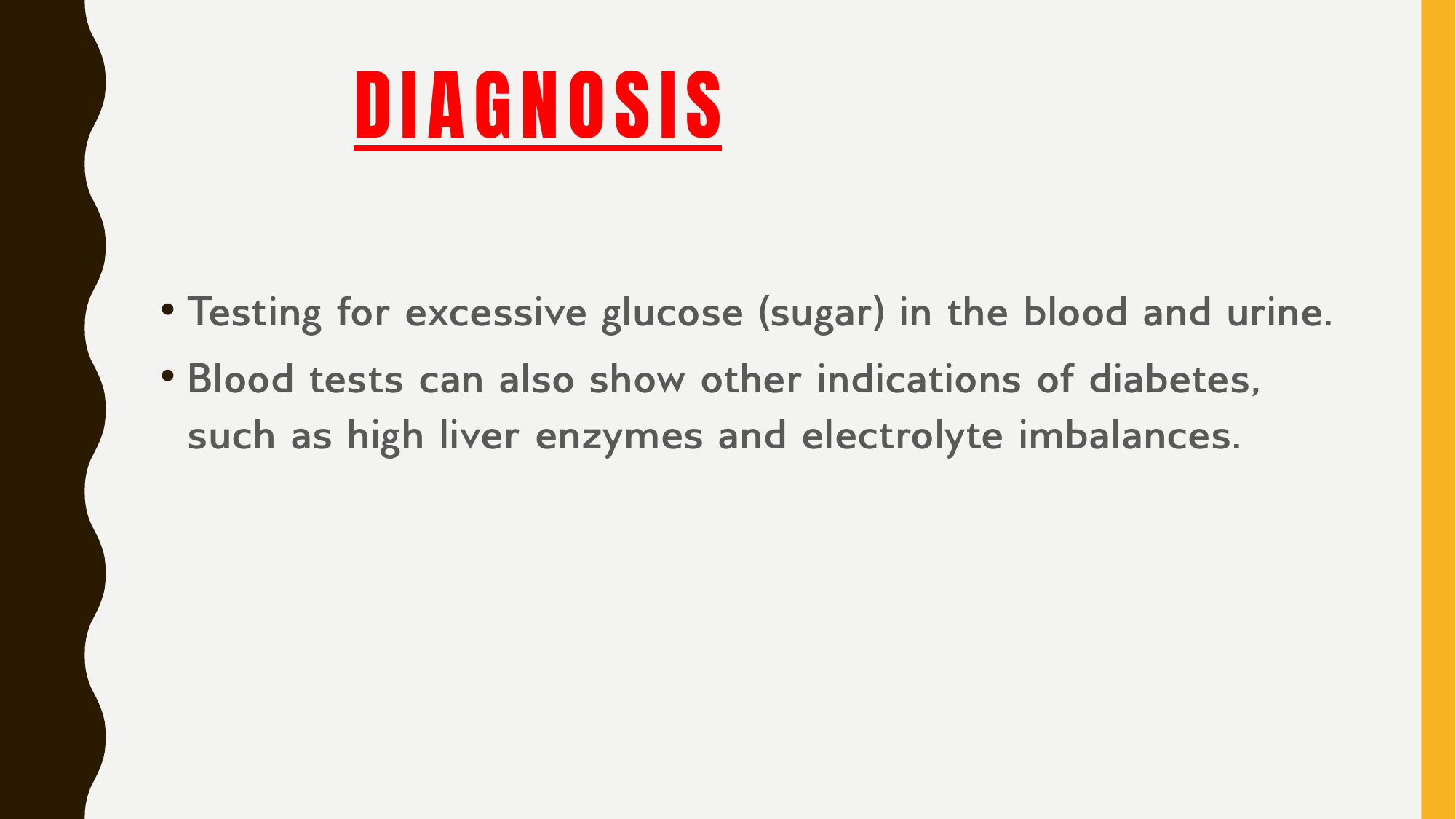

# DIAGNOSIS
Testing for excessive glucose (sugar) in the blood and urine.
Blood tests can also show other indications of diabetes, such as high liver enzymes and electrolyte imbalances.